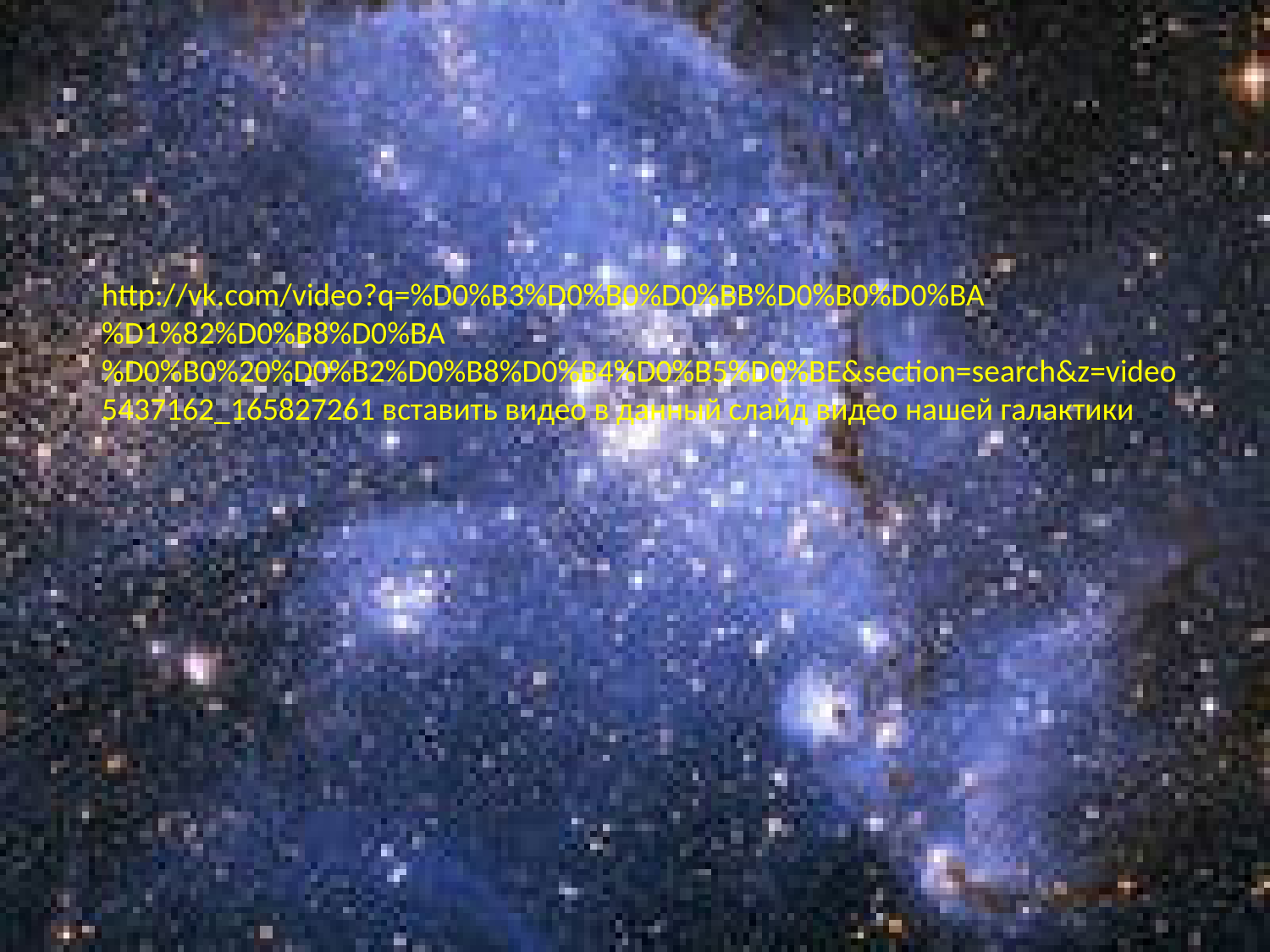

http://vk.com/video?q=%D0%B3%D0%B0%D0%BB%D0%B0%D0%BA%D1%82%D0%B8%D0%BA%D0%B0%20%D0%B2%D0%B8%D0%B4%D0%B5%D0%BE&section=search&z=video5437162_165827261 вставить видео в данный слайд видео нашей галактики